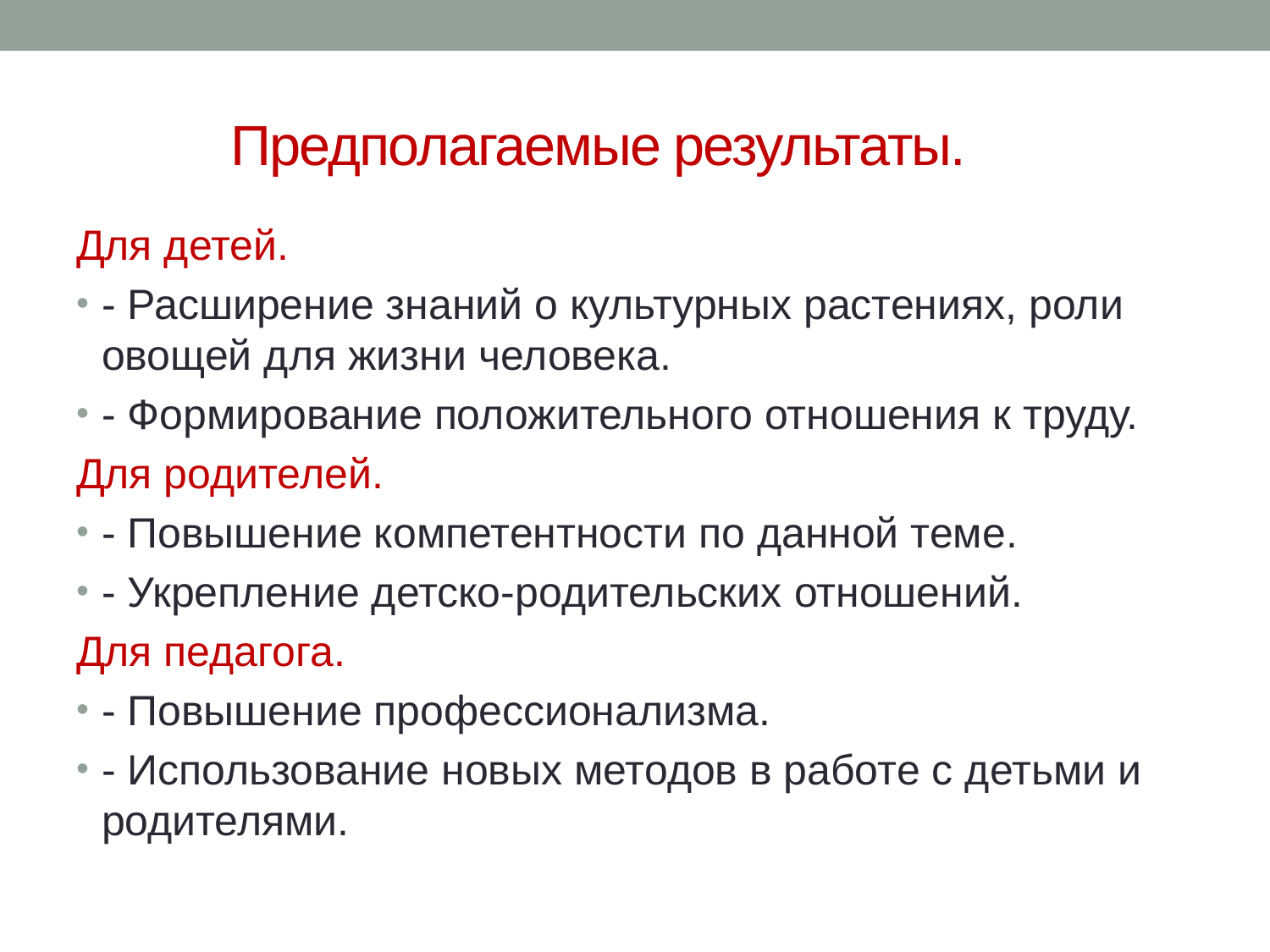

# Предполагаемые результаты.
Для детей.
- Расширение знаний о культурных растениях, роли овощей для жизни человека.
- Формирование положительного отношения к труду.
Для родителей.
- Повышение компетентности по данной теме.
- Укрепление детско-родительских отношений.
Для педагога.
- Повышение профессионализма.
- Использование новых методов в работе с детьми и родителями.